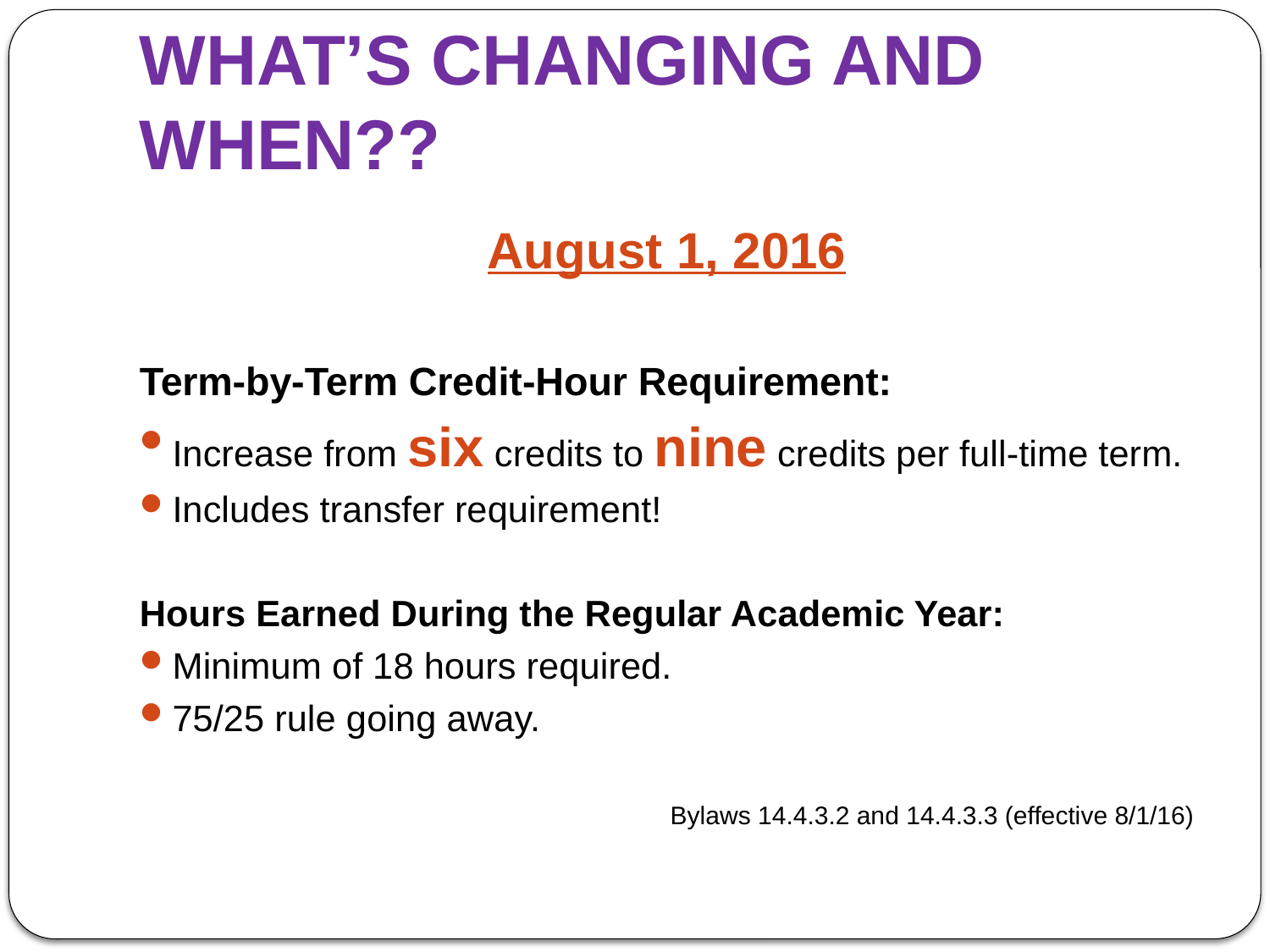

# WHAT’S CHANGING AND WHEN??
August 1, 2016

Term-by-Term Credit-Hour Requirement:
Increase from six credits to nine credits per full-time term.
Includes transfer requirement!

Hours Earned During the Regular Academic Year:
Minimum of 18 hours required.
75/25 rule going away.

Bylaws 14.4.3.2 and 14.4.3.3 (effective 8/1/16)